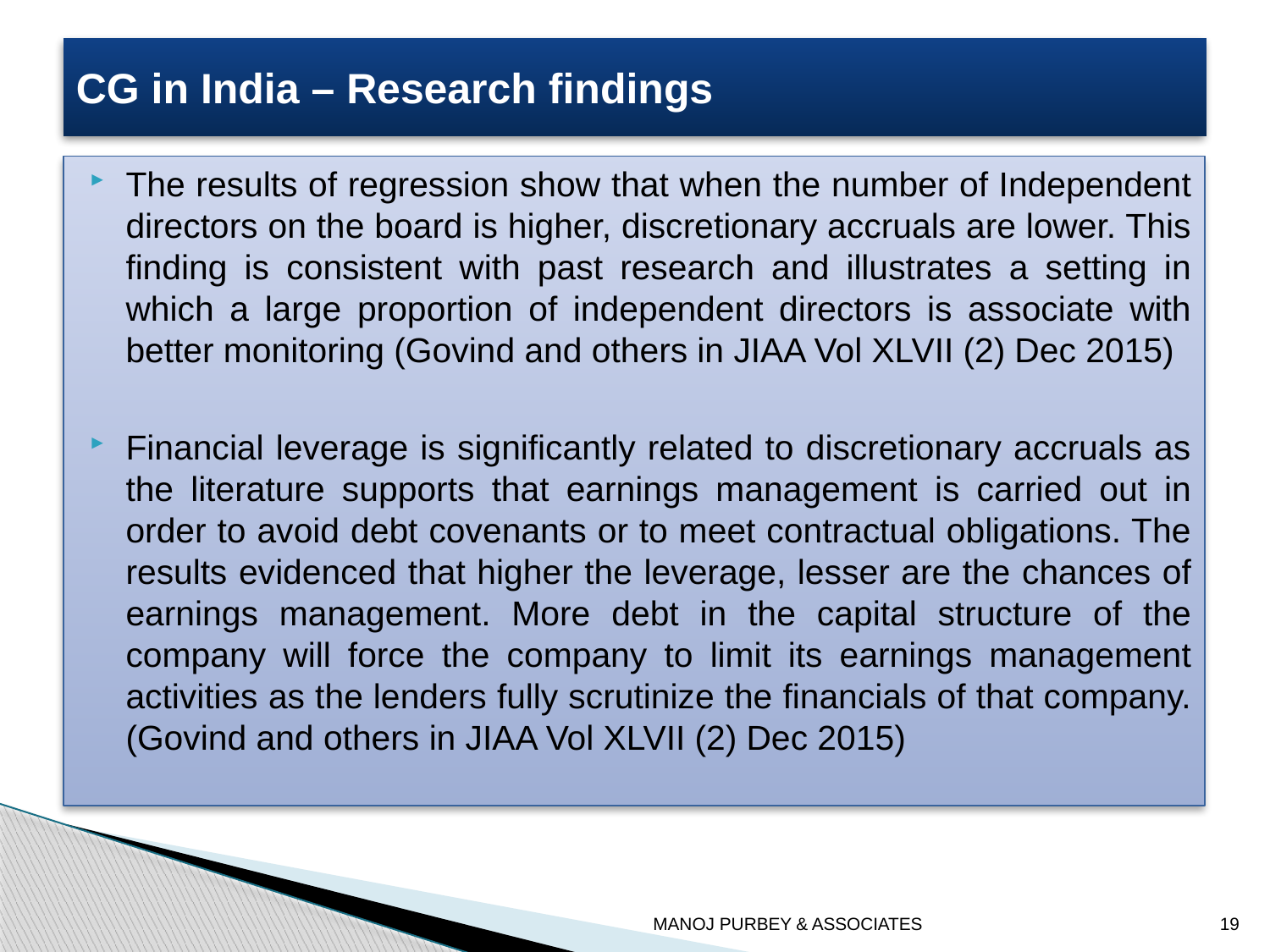

# CG in India – Research findings
The results of regression show that when the number of Independent directors on the board is higher, discretionary accruals are lower. This finding is consistent with past research and illustrates a setting in which a large proportion of independent directors is associate with better monitoring (Govind and others in JIAA Vol XLVII (2) Dec 2015)

Financial leverage is significantly related to discretionary accruals as the literature supports that earnings management is carried out in order to avoid debt covenants or to meet contractual obligations. The results evidenced that higher the leverage, lesser are the chances of earnings management. More debt in the capital structure of the company will force the company to limit its earnings management activities as the lenders fully scrutinize the financials of that company. (Govind and others in JIAA Vol XLVII (2) Dec 2015)
MANOJ PURBEY & ASSOCIATES
19